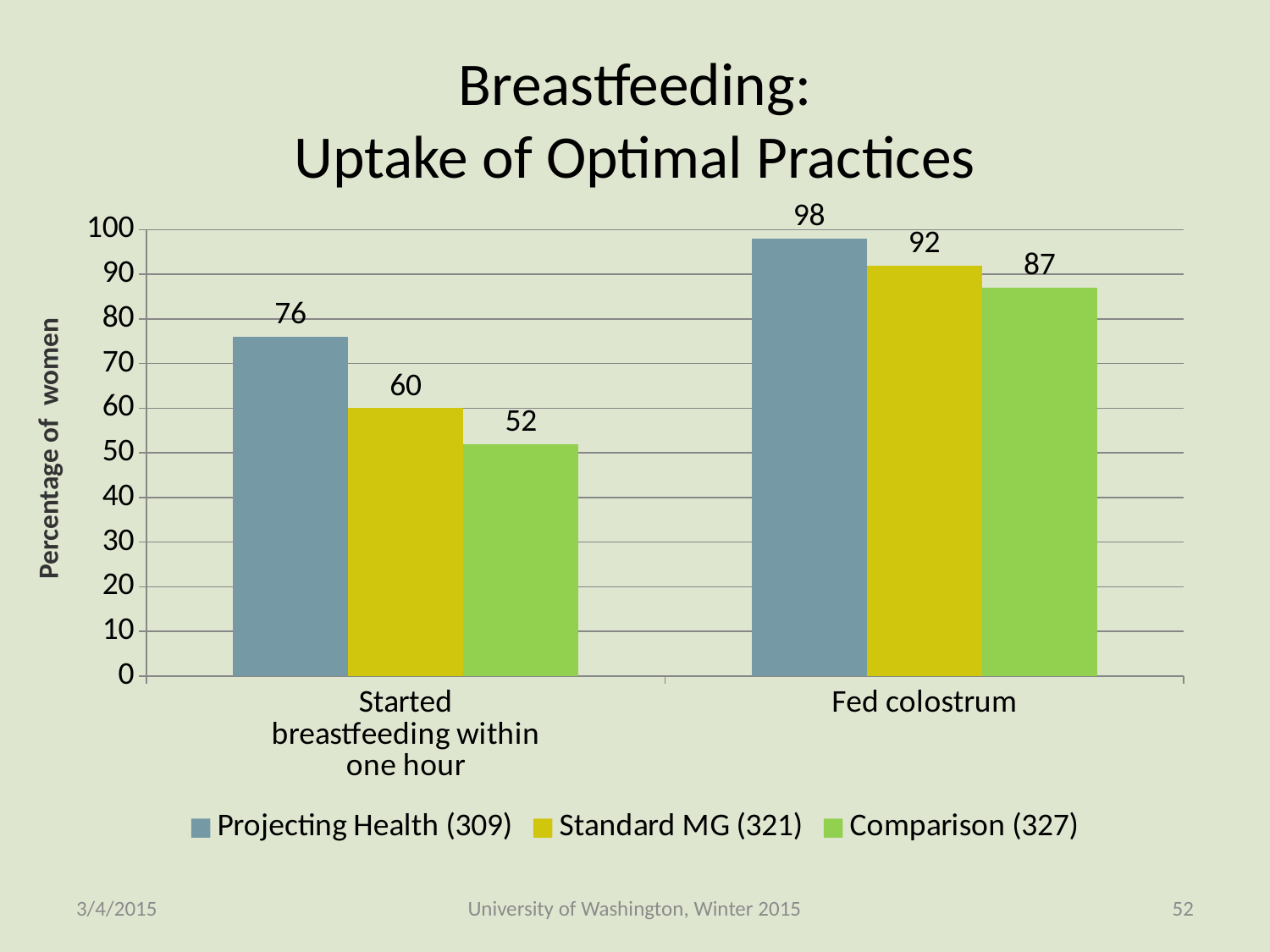

# Breastfeeding: Uptake of Optimal Practices

### Chart

| Category | Projecting Health (309) | Standard MG (321) | Comparison (327) |
|---|---|---|---|
| Started
breastfeeding within
one hour | 76.0 | 60.0 | 52.0 |
| Fed colostrum | 98.0 | 92.0 | 87.0 |
Percentage of  women
3/4/2015
University of Washington, Winter 2015
52